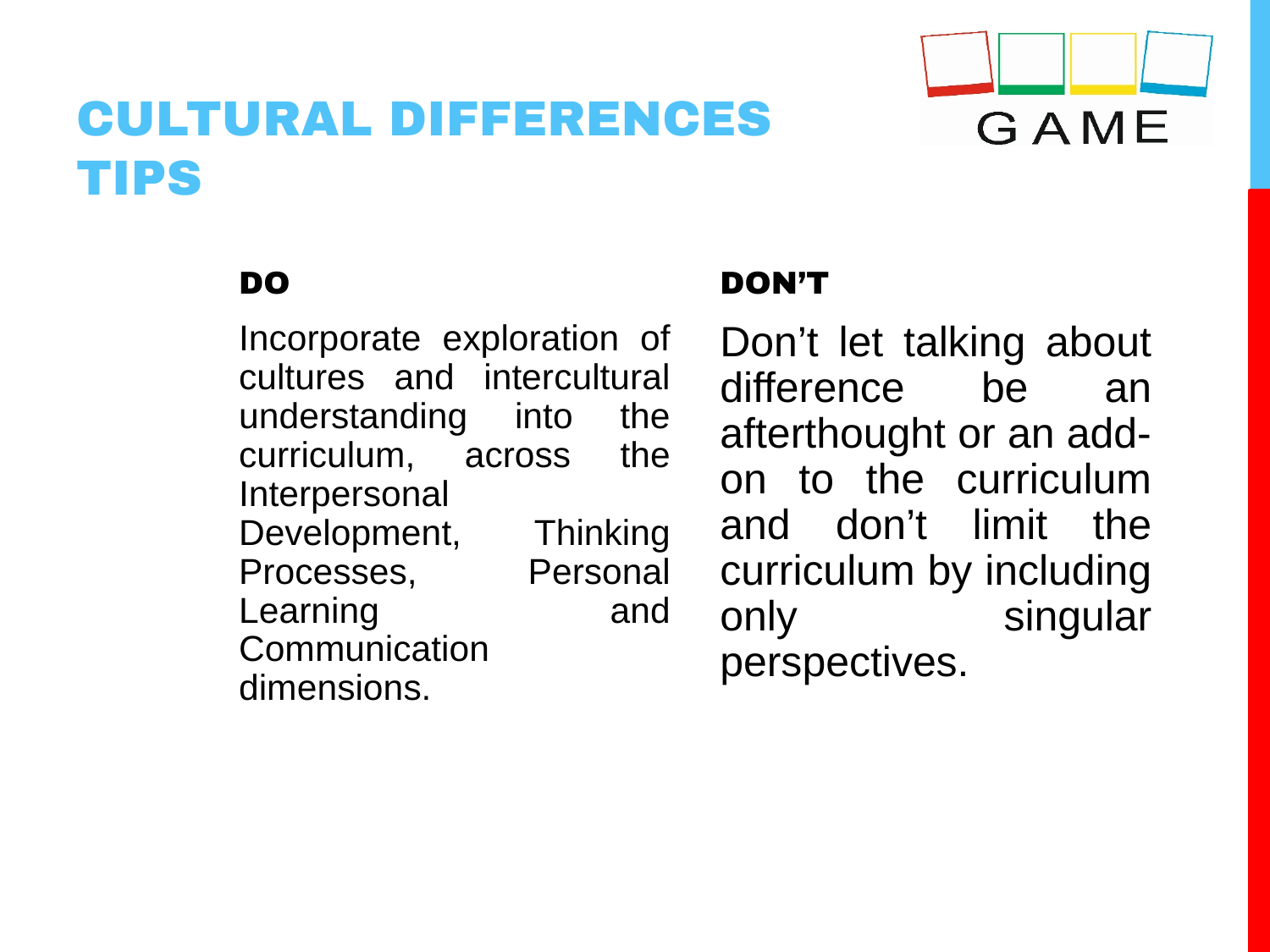

# CULTURAL DIFFERENCES TIPS
DO
DON’T
Incorporate exploration of cultures and intercultural understanding into the curriculum, across the Interpersonal Development, Thinking Processes, Personal Learning and Communication dimensions.

Don’t let talking about difference be an afterthought or an add-on to the curriculum and don’t limit the curriculum by including only singular perspectives.